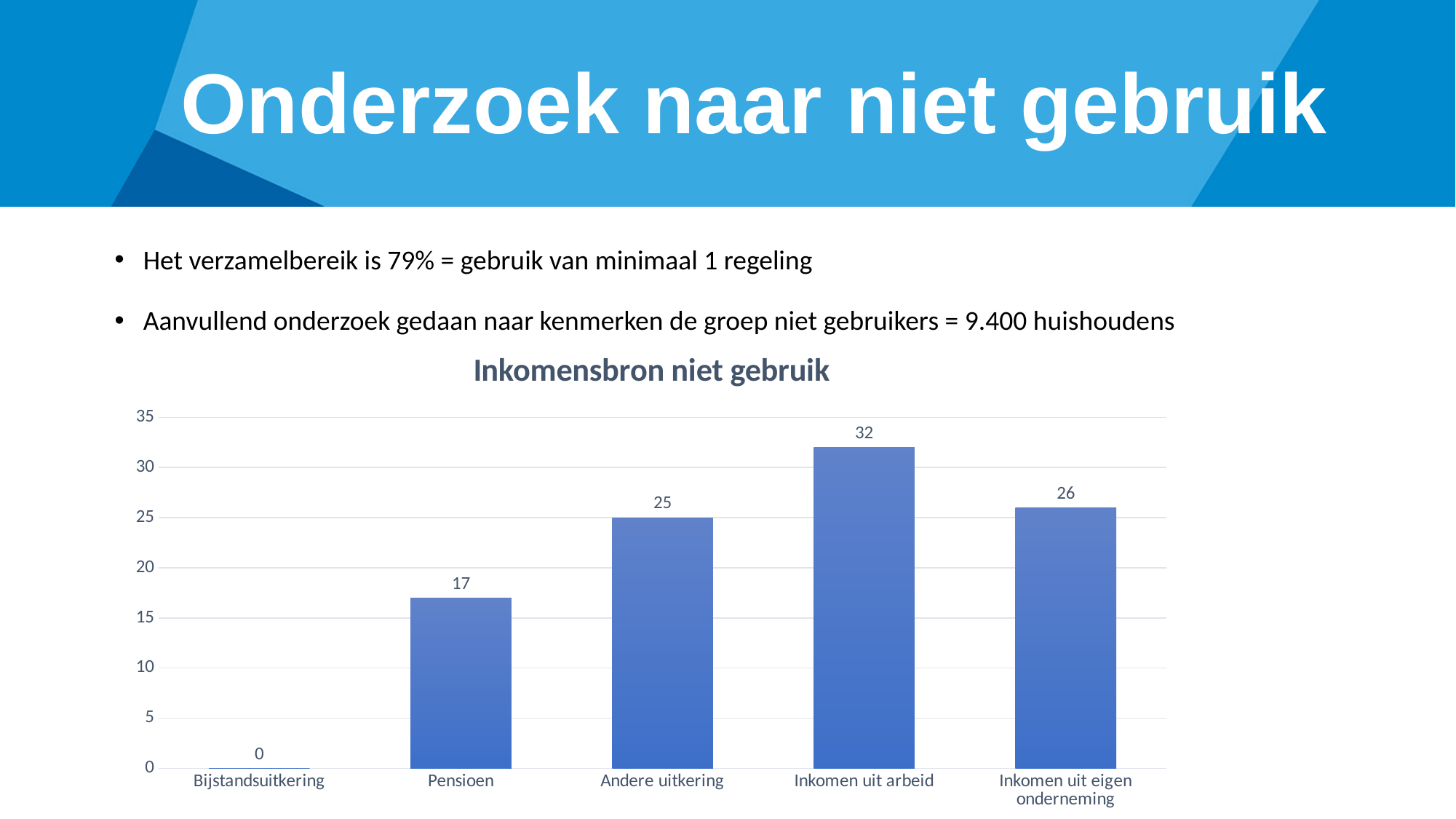

# Onderzoek naar niet gebruik
Het verzamelbereik is 79% = gebruik van minimaal 1 regeling
Aanvullend onderzoek gedaan naar kenmerken de groep niet gebruikers = 9.400 huishoudens

### Chart:

| Category | Inkomensbron niet gebruik |
|---|---|
| Bijstandsuitkering | 0.0 |
| Pensioen | 17.0 |
| Andere uitkering | 25.0 |
| Inkomen uit arbeid | 32.0 |
| Inkomen uit eigen onderneming | 26.0 |